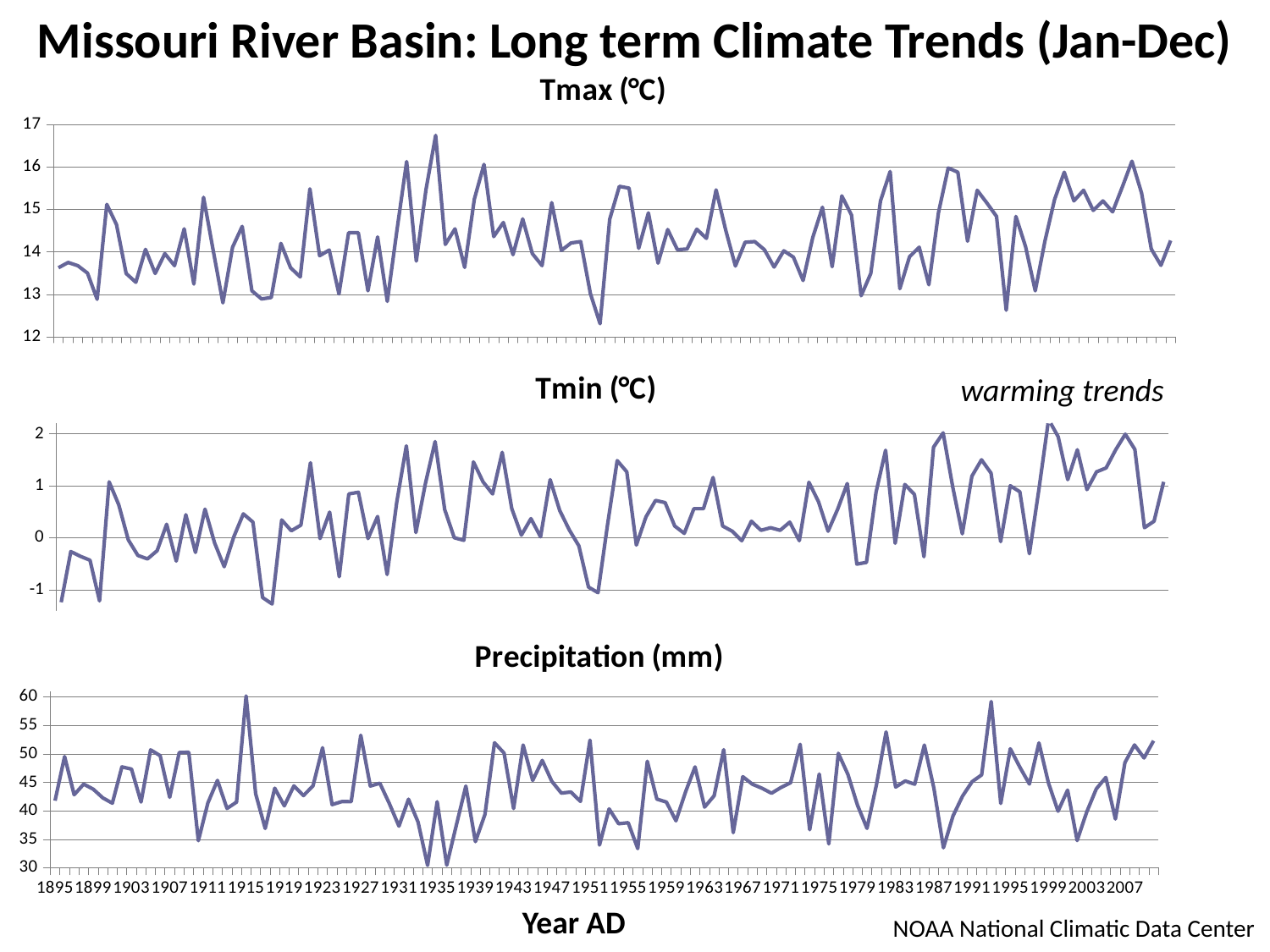

# Missouri River Basin: Long term Climate Trends (Jan-Dec)

### Chart: Tmax (°C)

| Category |  |
|---|---|
| 1895.0 | 13.625 |
| 1896.0 | 13.75 |
| 1897.0 | 13.675 |
| 1898.0 | 13.5 |
| 1899.0 | 12.88333333333333 |
| 1900.0 | 15.11666666666667 |
| 1901.0 | 14.64166666666667 |
| 1902.0 | 13.49166666666667 |
| 1903.0 | 13.28333333333333 |
| 1904.0 | 14.05833333333333 |
| 1905.0 | 13.49166666666667 |
| 1906.0 | 13.95833333333333 |
| 1907.0 | 13.675 |
| 1908.0 | 14.54166666666667 |
| 1909.0 | 13.24166666666667 |
| 1910.0 | 15.28333333333333 |
| 1911.0 | 14.03333333333333 |
| 1912.0 | 12.8 |
| 1913.0 | 14.10833333333333 |
| 1914.0 | 14.6 |
| 1915.0 | 13.08333333333333 |
| 1916.0 | 12.89166666666667 |
| 1917.0 | 12.925 |
| 1918.0 | 14.2 |
| 1919.0 | 13.625 |
| 1920.0 | 13.40833333333333 |
| 1921.0 | 15.48333333333333 |
| 1922.0 | 13.90833333333333 |
| 1923.0 | 14.04166666666667 |
| 1924.0 | 13.00833333333333 |
| 1925.0 | 14.45 |
| 1926.0 | 14.45 |
| 1927.0 | 13.08333333333333 |
| 1928.0 | 14.35 |
| 1929.0 | 12.83333333333333 |
| 1930.0 | 14.50833333333333 |
| 1931.0 | 16.125 |
| 1932.0 | 13.78333333333333 |
| 1933.0 | 15.46666666666667 |
| 1934.0 | 16.74166666666667 |
| 1935.0 | 14.175 |
| 1936.0 | 14.54166666666667 |
| 1937.0 | 13.63333333333333 |
| 1938.0 | 15.24166666666667 |
| 1939.0 | 16.05833333333321 |
| 1940.0 | 14.35833333333333 |
| 1941.0 | 14.69166666666667 |
| 1942.0 | 13.93333333333333 |
| 1943.0 | 14.775 |
| 1944.0 | 13.95833333333333 |
| 1945.0 | 13.675 |
| 1946.0 | 15.15833333333333 |
| 1947.0 | 14.03333333333333 |
| 1948.0 | 14.20833333333333 |
| 1949.0 | 14.24166666666667 |
| 1950.0 | 13.01666666666667 |
| 1951.0 | 12.30833333333333 |
| 1952.0 | 14.76666666666667 |
| 1953.0 | 15.54166666666667 |
| 1954.0 | 15.5 |
| 1955.0 | 14.08333333333333 |
| 1956.0 | 14.91666666666667 |
| 1957.0 | 13.73333333333333 |
| 1958.0 | 14.525 |
| 1959.0 | 14.05 |
| 1960.0 | 14.06666666666667 |
| 1961.0 | 14.53333333333333 |
| 1962.0 | 14.31666666666667 |
| 1963.0 | 15.45833333333333 |
| 1964.0 | 14.50833333333333 |
| 1965.0 | 13.66666666666667 |
| 1966.0 | 14.225 |
| 1967.0 | 14.24166666666667 |
| 1968.0 | 14.05 |
| 1969.0 | 13.64166666666667 |
| 1970.0 | 14.025 |
| 1971.0 | 13.875 |
| 1972.0 | 13.325 |
| 1973.0 | 14.34166666666667 |
| 1974.0 | 15.05 |
| 1975.0 | 13.65 |
| 1976.0 | 15.31666666666667 |
| 1977.0 | 14.86666666666667 |
| 1978.0 | 12.96666666666667 |
| 1979.0 | 13.49166666666667 |
| 1980.0 | 15.2 |
| 1981.0 | 15.89166666666667 |
| 1982.0 | 13.13333333333333 |
| 1983.0 | 13.88333333333333 |
| 1984.0 | 14.10833333333333 |
| 1985.0 | 13.225 |
| 1986.0 | 14.925 |
| 1987.0 | 15.975 |
| 1988.0 | 15.875 |
| 1989.0 | 14.25 |
| 1990.0 | 15.45 |
| 1991.0 | 15.15 |
| 1992.0 | 14.83333333333333 |
| 1993.0 | 12.625 |
| 1994.0 | 14.83333333333333 |
| 1995.0 | 14.125 |
| 1996.0 | 13.08333333333333 |
| 1997.0 | 14.25 |
| 1998.0 | 15.23333333333333 |
| 1999.0 | 15.875 |
| 2000.0 | 15.2 |
| 2001.0 | 15.45 |
| 2002.0 | 14.975 |
| 2003.0 | 15.2 |
| 2004.0 | 14.94166666666667 |
| 2005.0 | 15.525 |
| 2006.0 | 16.13333333333332 |
| 2007.0 | 15.38333333333333 |
| 2008.0 | 14.06666666666667 |
| 2009.0 | 13.68333333333333 |
| 2010.0 | 14.26666666666667 |

### Chart: Tmin (°C)

| Category |  |
|---|---|
| 1895.0 | -1.241666666666667 |
| 1896.0 | -0.266666666666667 |
| 1897.0 | -0.358333333333333 |
| 1898.0 | -0.433333333333333 |
| 1899.0 | -1.216666666666667 |
| 1900.0 | 1.075 |
| 1901.0 | 0.633333333333333 |
| 1902.0 | -0.0416666666666667 |
| 1903.0 | -0.341666666666667 |
| 1904.0 | -0.408333333333333 |
| 1905.0 | -0.25 |
| 1906.0 | 0.258333333333333 |
| 1907.0 | -0.45 |
| 1908.0 | 0.441666666666667 |
| 1909.0 | -0.283333333333333 |
| 1910.0 | 0.55 |
| 1911.0 | -0.1 |
| 1912.0 | -0.558333333333333 |
| 1913.0 | 0.0166666666666667 |
| 1914.0 | 0.458333333333333 |
| 1915.0 | 0.3 |
| 1916.0 | -1.15 |
| 1917.0 | -1.275 |
| 1918.0 | 0.341666666666667 |
| 1919.0 | 0.133333333333333 |
| 1920.0 | 0.241666666666667 |
| 1921.0 | 1.441666666666667 |
| 1922.0 | -0.0166666666666667 |
| 1923.0 | 0.491666666666667 |
| 1924.0 | -0.75 |
| 1925.0 | 0.841666666666667 |
| 1926.0 | 0.875 |
| 1927.0 | -0.0166666666666667 |
| 1928.0 | 0.408333333333333 |
| 1929.0 | -0.708333333333333 |
| 1930.0 | 0.683333333333333 |
| 1931.0 | 1.766666666666667 |
| 1932.0 | 0.1 |
| 1933.0 | 1.05 |
| 1934.0 | 1.85 |
| 1935.0 | 0.541666666666667 |
| 1936.0 | 0.0 |
| 1937.0 | -0.05 |
| 1938.0 | 1.458333333333333 |
| 1939.0 | 1.075 |
| 1940.0 | 0.841666666666667 |
| 1941.0 | 1.641666666666667 |
| 1942.0 | 0.558333333333333 |
| 1943.0 | 0.05 |
| 1944.0 | 0.366666666666667 |
| 1945.0 | 0.0166666666666667 |
| 1946.0 | 1.116666666666667 |
| 1947.0 | 0.525 |
| 1948.0 | 0.15 |
| 1949.0 | -0.158333333333333 |
| 1950.0 | -0.95 |
| 1951.0 | -1.058333333333333 |
| 1952.0 | 0.258333333333333 |
| 1953.0 | 1.483333333333333 |
| 1954.0 | 1.266666666666667 |
| 1955.0 | -0.141666666666667 |
| 1956.0 | 0.4 |
| 1957.0 | 0.716666666666667 |
| 1958.0 | 0.675 |
| 1959.0 | 0.225 |
| 1960.0 | 0.0833333333333333 |
| 1961.0 | 0.558333333333333 |
| 1962.0 | 0.558333333333333 |
| 1963.0 | 1.158333333333333 |
| 1964.0 | 0.225 |
| 1965.0 | 0.125 |
| 1966.0 | -0.0583333333333333 |
| 1967.0 | 0.316666666666667 |
| 1968.0 | 0.141666666666667 |
| 1969.0 | 0.191666666666667 |
| 1970.0 | 0.141666666666667 |
| 1971.0 | 0.3 |
| 1972.0 | -0.0583333333333333 |
| 1973.0 | 1.066666666666667 |
| 1974.0 | 0.691666666666667 |
| 1975.0 | 0.125 |
| 1976.0 | 0.55 |
| 1977.0 | 1.041666666666667 |
| 1978.0 | -0.508333333333333 |
| 1979.0 | -0.475 |
| 1980.0 | 0.875 |
| 1981.0 | 1.683333333333333 |
| 1982.0 | -0.108333333333333 |
| 1983.0 | 1.025 |
| 1984.0 | 0.833333333333333 |
| 1985.0 | -0.366666666666667 |
| 1986.0 | 1.741666666666667 |
| 1987.0 | 2.016666666666667 |
| 1988.0 | 0.975 |
| 1989.0 | 0.075 |
| 1990.0 | 1.183333333333333 |
| 1991.0 | 1.5 |
| 1992.0 | 1.241666666666667 |
| 1993.0 | -0.075 |
| 1994.0 | 1.0 |
| 1995.0 | 0.883333333333333 |
| 1996.0 | -0.308333333333333 |
| 1997.0 | 0.941666666666667 |
| 1998.0 | 2.275 |
| 1999.0 | 1.941666666666667 |
| 2000.0 | 1.116666666666667 |
| 2001.0 | 1.691666666666667 |
| 2002.0 | 0.925 |
| 2003.0 | 1.266666666666667 |
| 2004.0 | 1.341666666666667 |
| 2005.0 | 1.691666666666667 |
| 2006.0 | 1.991666666666667 |
| 2007.0 | 1.7 |
| 2008.0 | 0.191666666666667 |
| 2009.0 | 0.316666666666667 |
| 2010.0 | 1.075 |
warming trends

### Chart: Precipitation (mm)

| Category |  |
|---|---|
| 1895.0 | 41.76666666666652 |
| 1896.0 | 49.51666666666643 |
| 1897.0 | 42.8 |
| 1898.0 | 44.675 |
| 1899.0 | 43.78333333333333 |
| 1900.0 | 42.25833333333333 |
| 1901.0 | 41.33333333333334 |
| 1902.0 | 47.7 |
| 1903.0 | 47.30833333333333 |
| 1904.0 | 41.53333333333333 |
| 1905.0 | 50.69166666666648 |
| 1906.0 | 49.675 |
| 1907.0 | 42.36666666666644 |
| 1908.0 | 50.225 |
| 1909.0 | 50.25833333333333 |
| 1910.0 | 34.74166666666644 |
| 1911.0 | 41.38333333333333 |
| 1912.0 | 45.325 |
| 1913.0 | 40.4 |
| 1914.0 | 41.525 |
| 1915.0 | 60.14166666666643 |
| 1916.0 | 42.98333333333333 |
| 1917.0 | 36.89166666666643 |
| 1918.0 | 43.95833333333334 |
| 1919.0 | 40.85833333333333 |
| 1920.0 | 44.36666666666644 |
| 1921.0 | 42.65833333333333 |
| 1922.0 | 44.36666666666644 |
| 1923.0 | 51.06666666666648 |
| 1924.0 | 41.075 |
| 1925.0 | 41.6 |
| 1926.0 | 41.59166666666646 |
| 1927.0 | 53.25833333333333 |
| 1928.0 | 44.34166666666638 |
| 1929.0 | 44.825 |
| 1930.0 | 41.24166666666644 |
| 1931.0 | 37.29166666666648 |
| 1932.0 | 42.025 |
| 1933.0 | 38.025 |
| 1934.0 | 30.40833333333321 |
| 1935.0 | 41.58333333333334 |
| 1936.0 | 30.45 |
| 1937.0 | 37.43333333333333 |
| 1938.0 | 44.34166666666638 |
| 1939.0 | 34.575 |
| 1940.0 | 39.35 |
| 1941.0 | 51.93333333333333 |
| 1942.0 | 50.125 |
| 1943.0 | 40.39166666666643 |
| 1944.0 | 51.54166666666642 |
| 1945.0 | 45.31666666666641 |
| 1946.0 | 48.84166666666638 |
| 1947.0 | 45.175 |
| 1948.0 | 43.1 |
| 1949.0 | 43.28333333333333 |
| 1950.0 | 41.63333333333333 |
| 1951.0 | 52.4 |
| 1952.0 | 33.98333333333333 |
| 1953.0 | 40.33333333333334 |
| 1954.0 | 37.71666666666646 |
| 1955.0 | 37.9 |
| 1956.0 | 33.35833333333333 |
| 1957.0 | 48.69166666666648 |
| 1958.0 | 42.05 |
| 1959.0 | 41.525 |
| 1960.0 | 38.23333333333333 |
| 1961.0 | 43.28333333333333 |
| 1962.0 | 47.7 |
| 1963.0 | 40.64166666666643 |
| 1964.0 | 42.63333333333333 |
| 1965.0 | 50.725 |
| 1966.0 | 36.16666666666648 |
| 1967.0 | 45.975 |
| 1968.0 | 44.66666666666647 |
| 1969.0 | 43.95833333333334 |
| 1970.0 | 43.075 |
| 1971.0 | 44.09166666666646 |
| 1972.0 | 44.925 |
| 1973.0 | 51.65833333333333 |
| 1974.0 | 36.675 |
| 1975.0 | 46.44166666666641 |
| 1976.0 | 34.18333333333333 |
| 1977.0 | 50.08333333333334 |
| 1978.0 | 46.38333333333333 |
| 1979.0 | 41.0 |
| 1980.0 | 36.90833333333333 |
| 1981.0 | 44.64166666666643 |
| 1982.0 | 53.825 |
| 1983.0 | 44.16666666666648 |
| 1984.0 | 45.225 |
| 1985.0 | 44.65833333333333 |
| 1986.0 | 51.53333333333333 |
| 1987.0 | 43.95 |
| 1988.0 | 33.50833333333333 |
| 1989.0 | 39.08333333333334 |
| 1990.0 | 42.575 |
| 1991.0 | 45.1 |
| 1992.0 | 46.29166666666648 |
| 1993.0 | 59.175 |
| 1994.0 | 41.275 |
| 1995.0 | 50.88333333333333 |
| 1996.0 | 47.65 |
| 1997.0 | 44.69166666666648 |
| 1998.0 | 51.90833333333333 |
| 1999.0 | 44.86666666666644 |
| 2000.0 | 39.91666666666642 |
| 2001.0 | 43.625 |
| 2002.0 | 34.76666666666652 |
| 2003.0 | 39.79166666666647 |
| 2004.0 | 43.84166666666638 |
| 2005.0 | 45.85 |
| 2006.0 | 38.55 |
| 2007.0 | 48.45833333333334 |
| 2008.0 | 51.55 |
| 2009.0 | 49.26666666666652 |
| 2010.0 | 52.28333333333333 |
12
Year AD
NOAA National Climatic Data Center